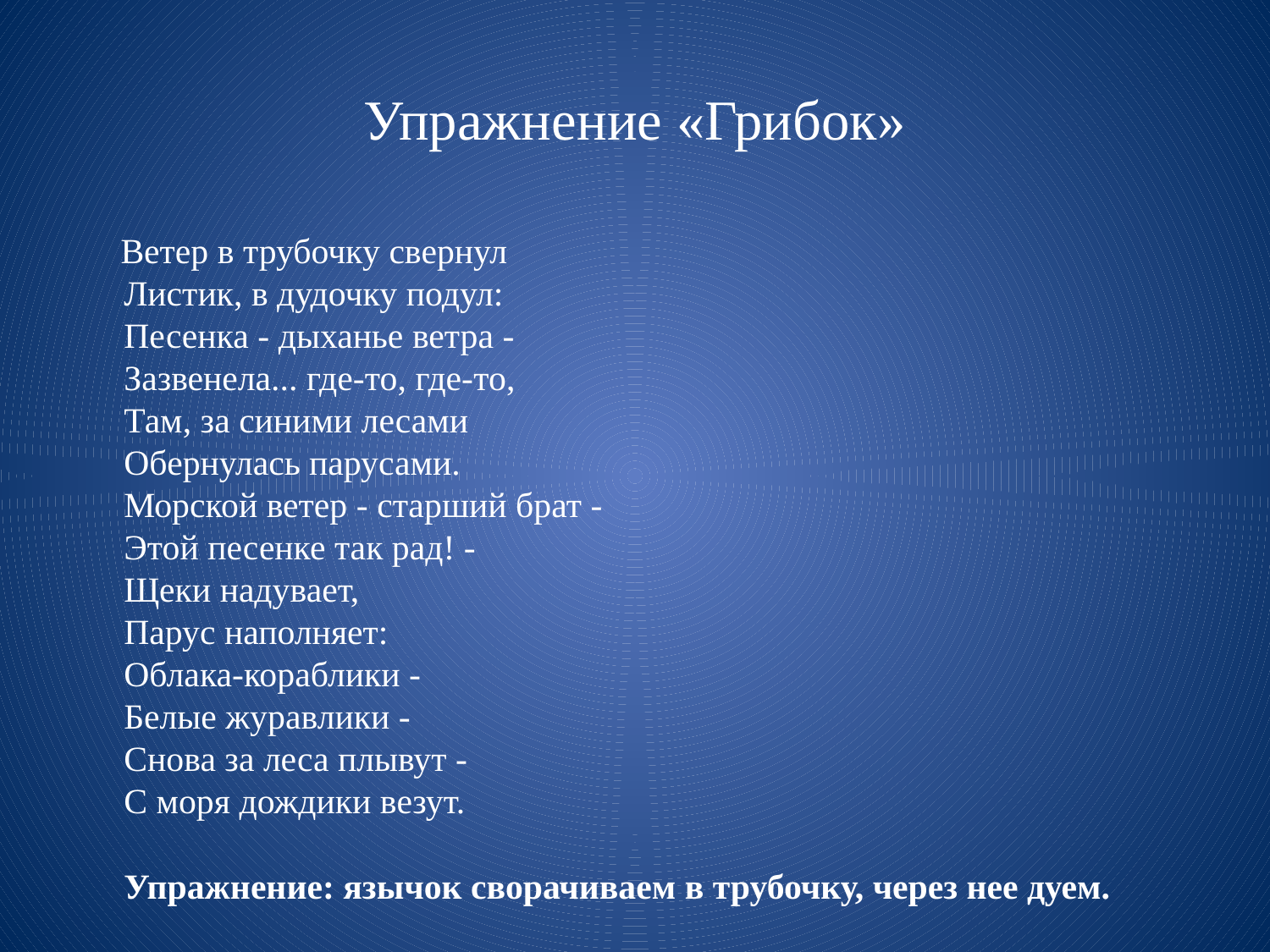

# Упражнение «Грибок»
     Ветер в трубочку свернул
Листик, в дудочку подул:
Песенка - дыханье ветра -
Зазвенела... где-то, где-то,
Там, за синими лесами
Обернулась парусами.
Морской ветер - старший брат -
Этой песенке так рад! -
Щеки надувает,
Парус наполняет:
Облака-кораблики -
Белые журавлики -
Снова за леса плывут -
С моря дождики везут.
Упражнение: язычок сворачиваем в трубочку, через нее дуем.